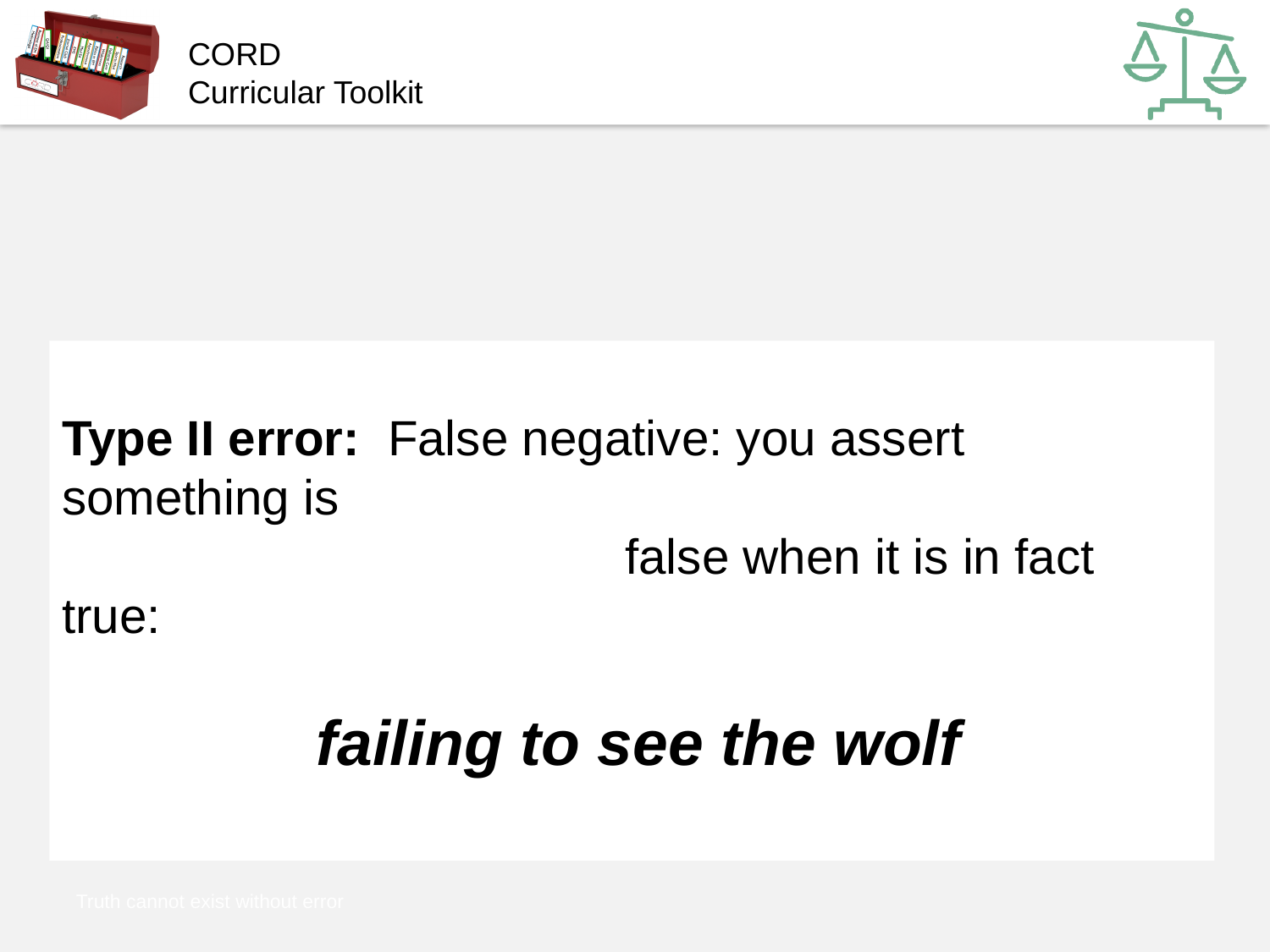

Type II error:  False negative: you assert something is
				    false when it is in fact true:

 failing to see the wolf

Truth cannot exist without error